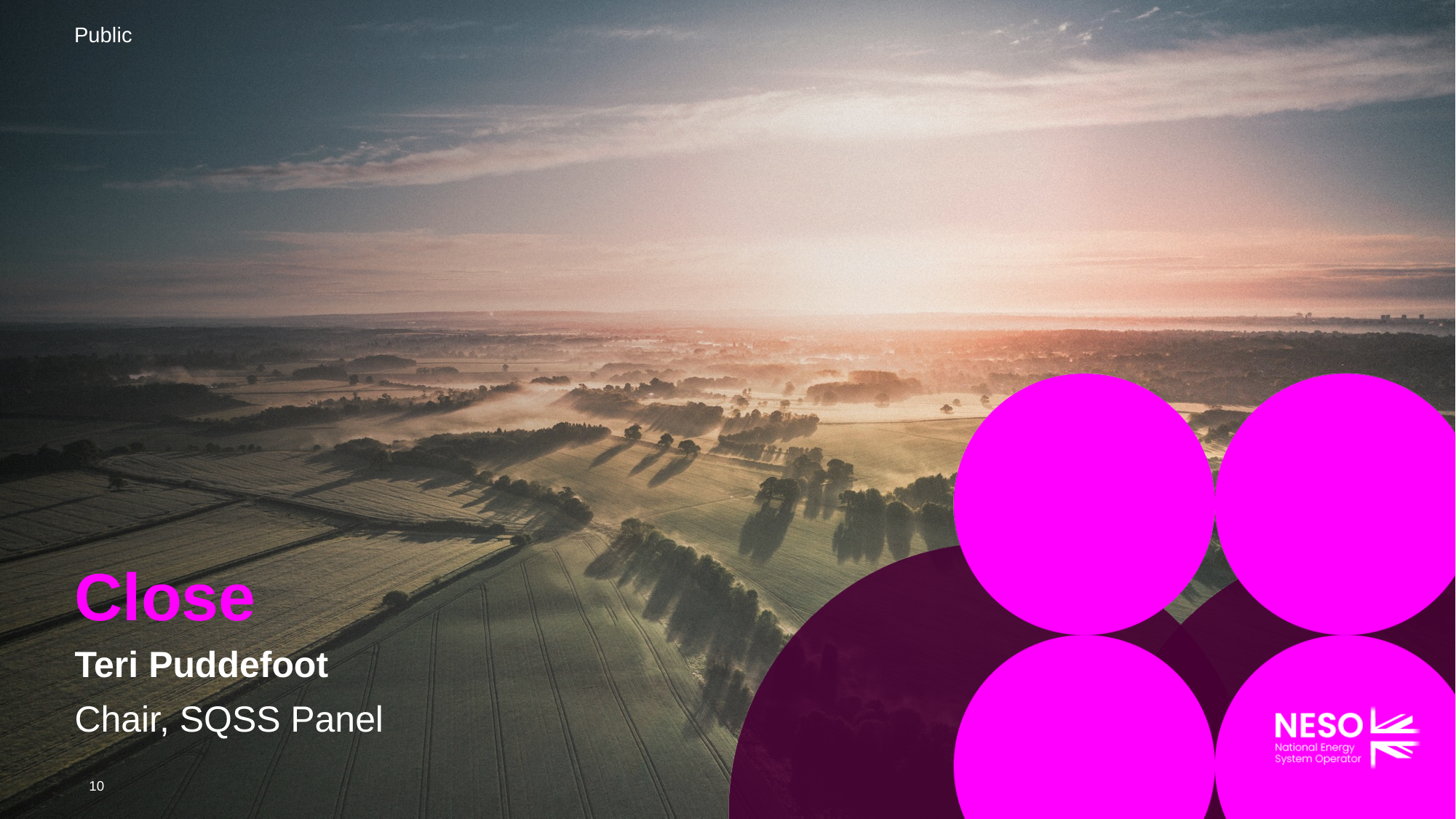

# Close
Teri Puddefoot
Chair, SQSS Panel